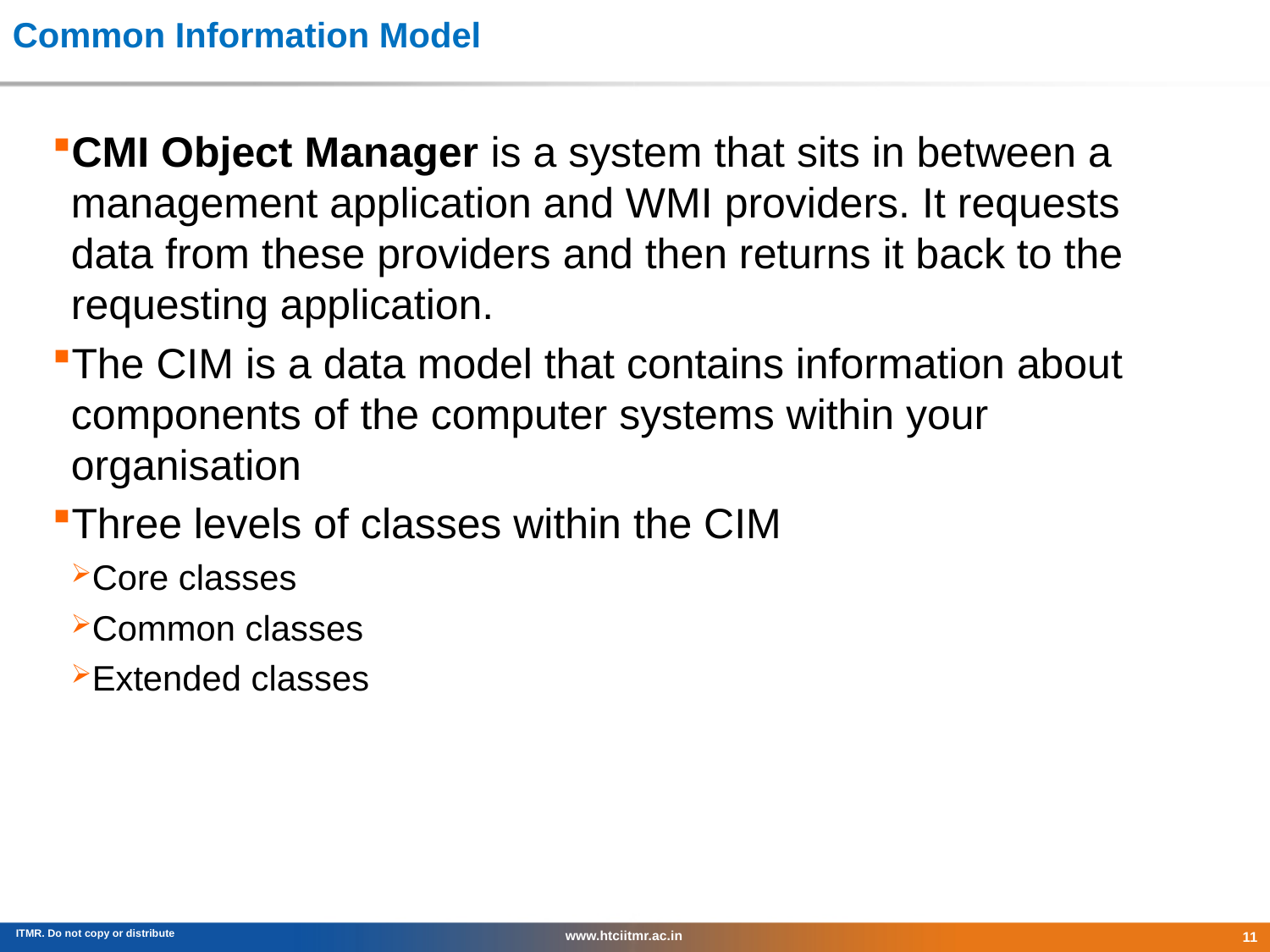

# Common Information Model
CMI Object Manager is a system that sits in between a management application and WMI providers. It requests data from these providers and then returns it back to the requesting application.
The CIM is a data model that contains information about components of the computer systems within your organisation
Three levels of classes within the CIM
Core classes
Common classes
Extended classes